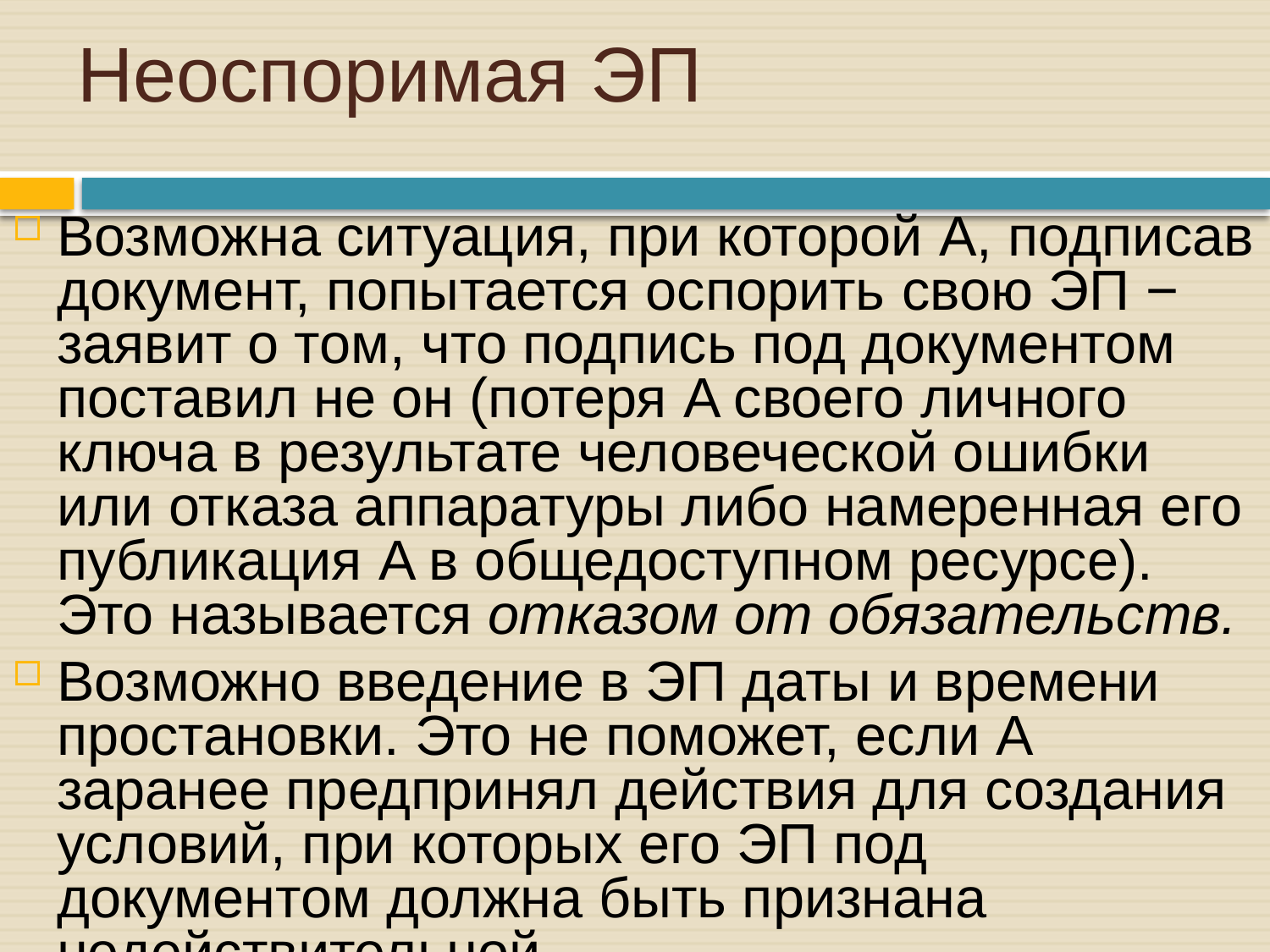

# Неоспоримая ЭП
Возможна ситуация, при которой A, подписав документ, попытается оспорить свою ЭП − заявит о том, что подпись под документом поставил не он (потеря A своего личного ключа в результате человеческой ошибки или отказа аппаратуры либо намеренная его публикация A в общедоступном ресурсе). Это называется отказом от обязательств.
Возможно введение в ЭП даты и времени простановки. Это не поможет, если A заранее предпринял действия для создания условий, при которых его ЭП под документом должна быть признана недействительной.